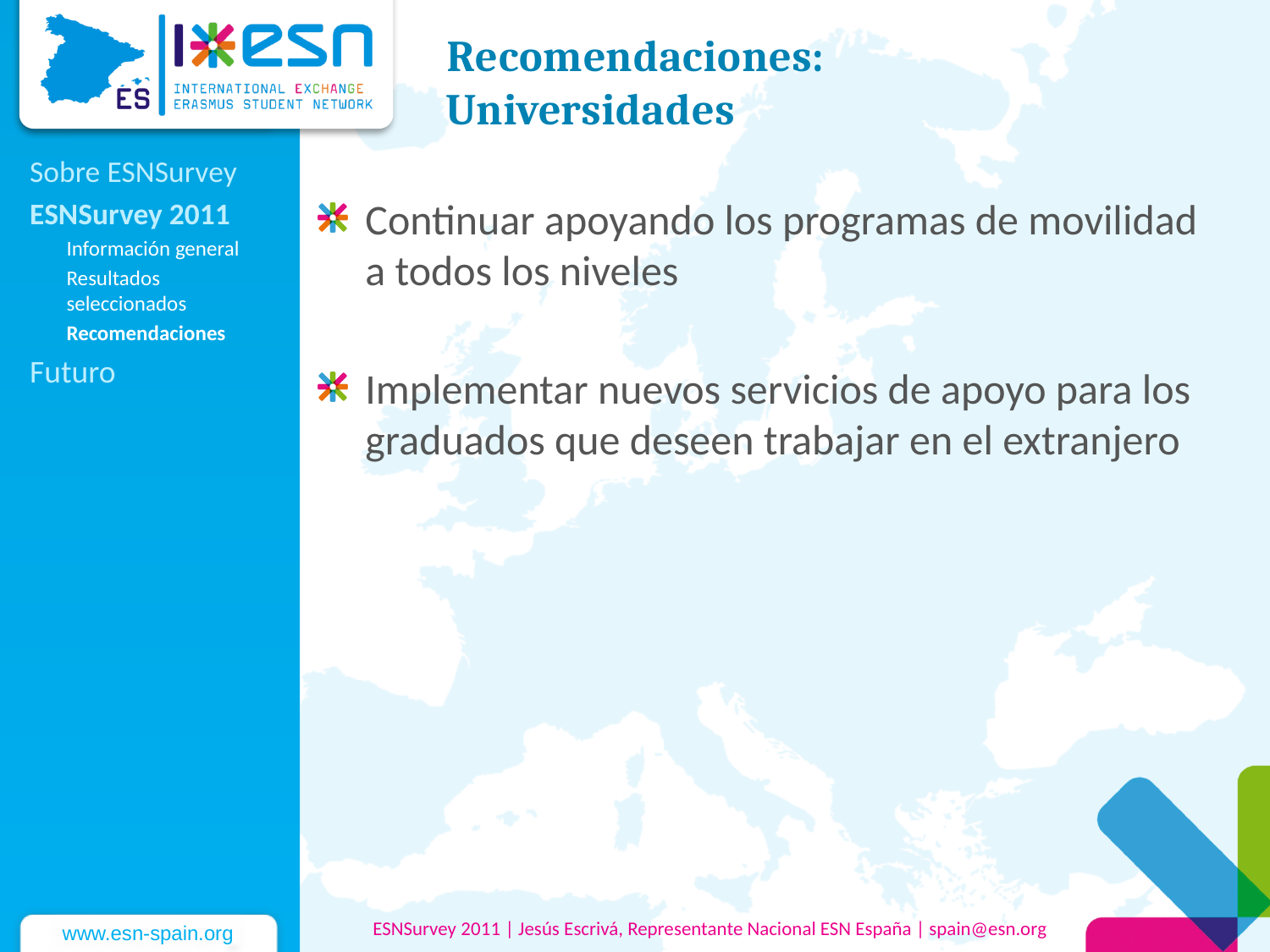

# Recomendaciones: Universidades
Sobre ESNSurvey
ESNSurvey 2011
Información general
Resultados seleccionados
Recomendaciones
Futuro
Continuar apoyando los programas de movilidad a todos los niveles

Implementar nuevos servicios de apoyo para los graduados que deseen trabajar en el extranjero

ESNSurvey 2011 | Jesús Escrivá, Representante Nacional ESN España | spain@esn.org